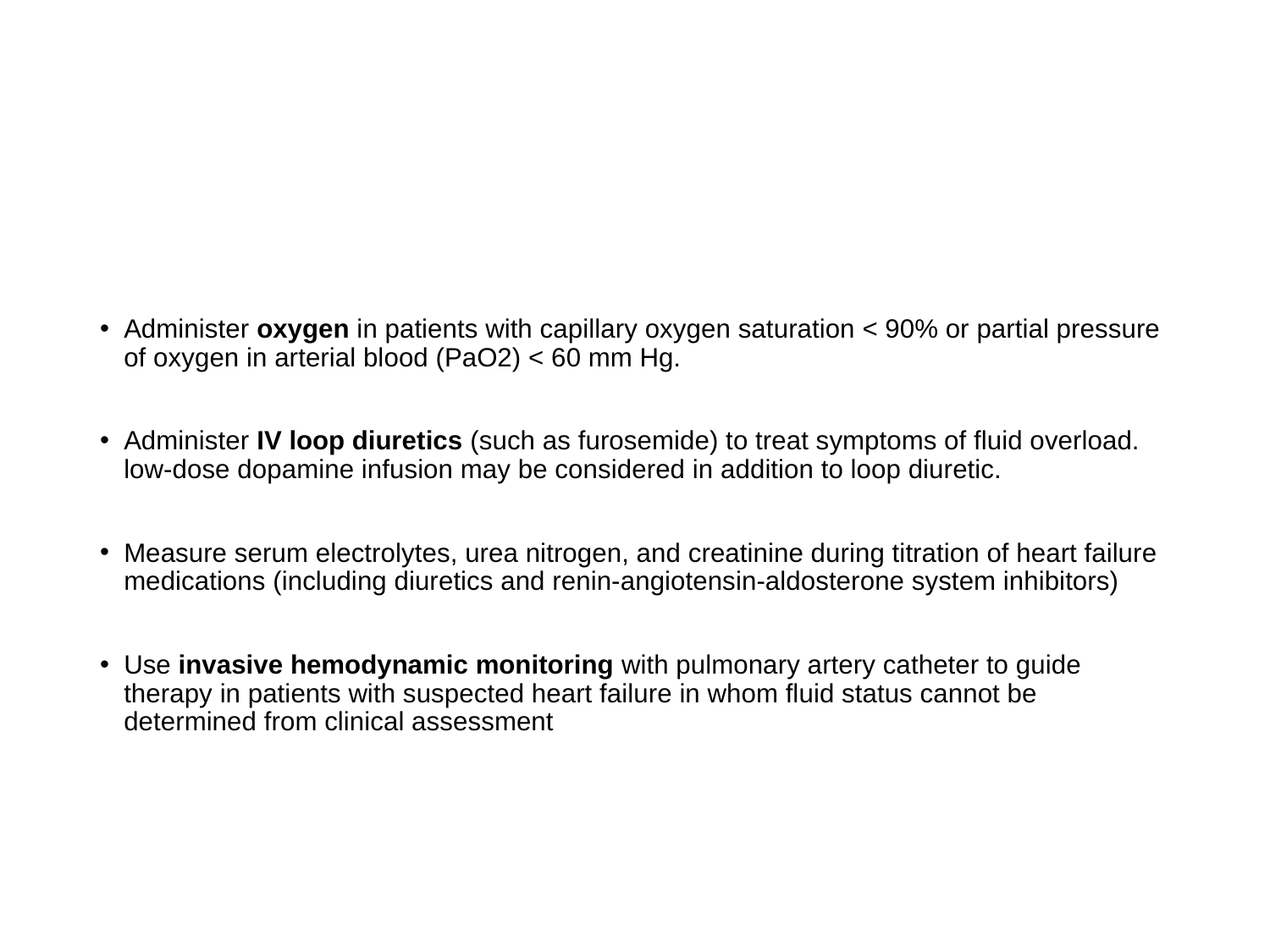

#
Administer oxygen in patients with capillary oxygen saturation < 90% or partial pressure of oxygen in arterial blood (PaO2) < 60 mm Hg.

Administer IV loop diuretics (such as furosemide) to treat symptoms of fluid overload. low-dose dopamine infusion may be considered in addition to loop diuretic.

Measure serum electrolytes, urea nitrogen, and creatinine during titration of heart failure medications (including diuretics and renin-angiotensin-aldosterone system inhibitors)

Use invasive hemodynamic monitoring with pulmonary artery catheter to guide therapy in patients with suspected heart failure in whom fluid status cannot be determined from clinical assessment